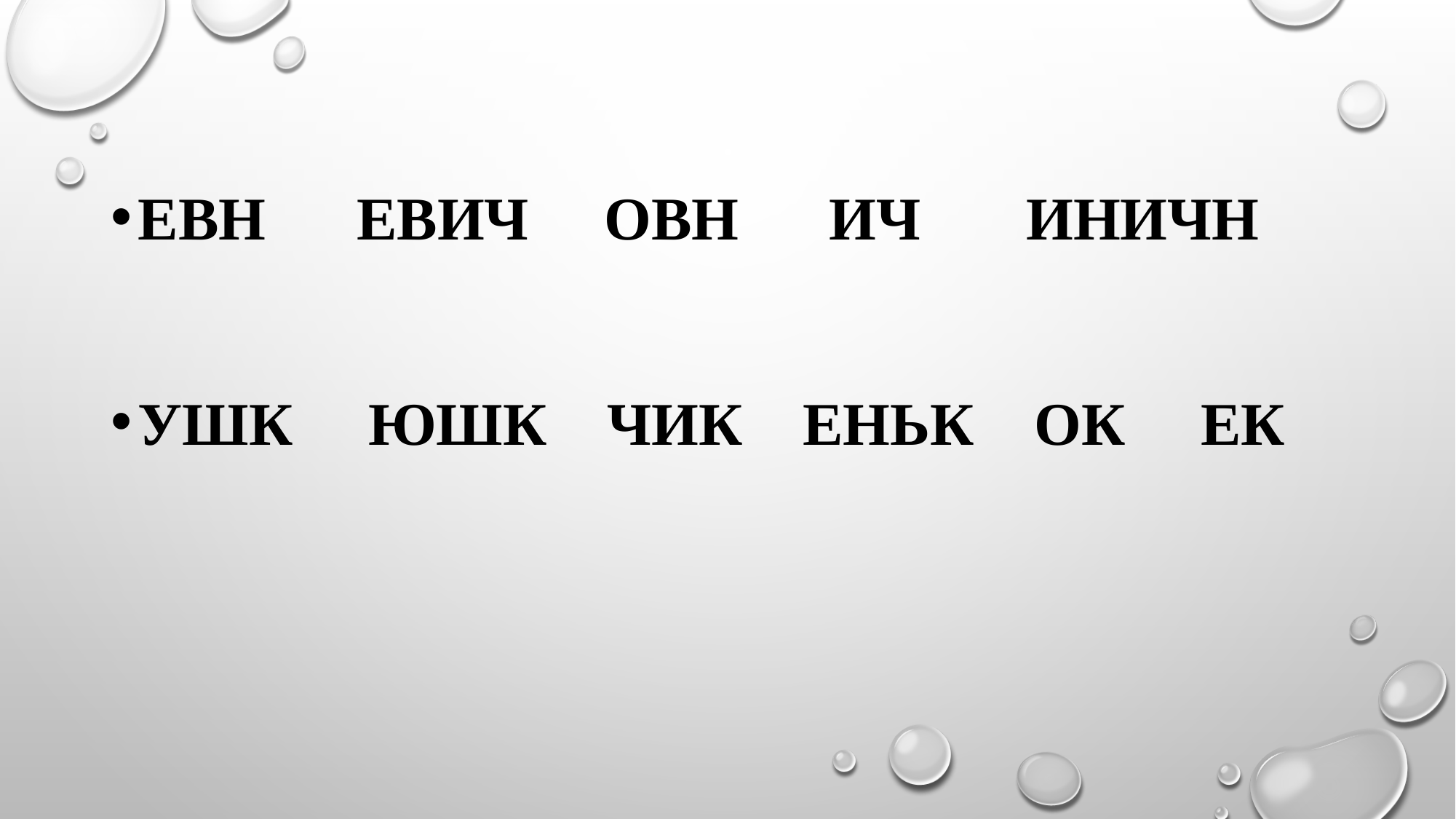

евн      евич     овн      ич       иничн

ушк     юшк    чик    еньк    ок     ек